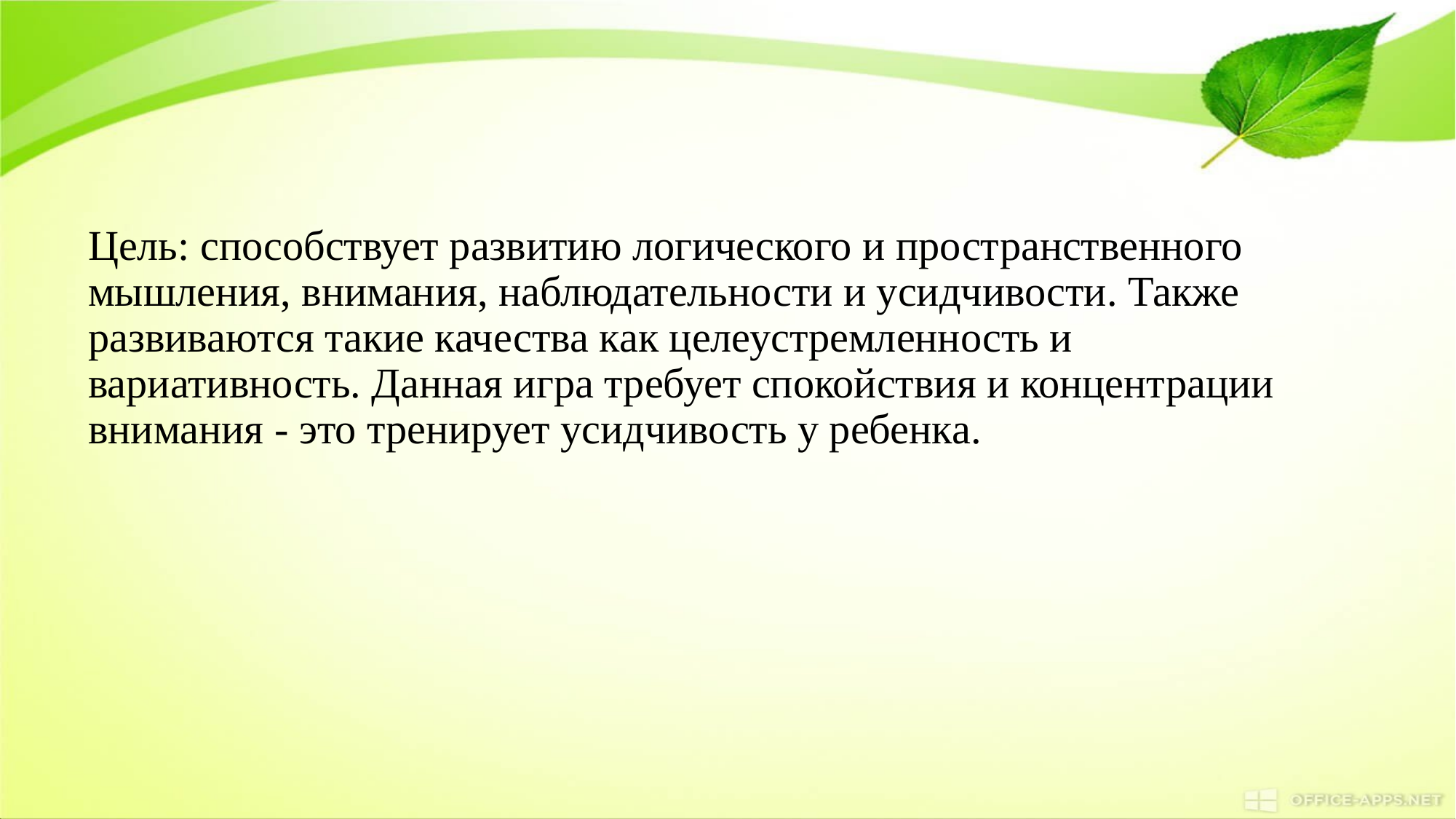

#
Цель: способствует развитию логического и пространственного мышления, внимания, наблюдательности и усидчивости. Также развиваются такие качества как целеустремленность и вариативность. Данная игра требует спокойствия и концентрации внимания - это тренирует усидчивость у ребенка.